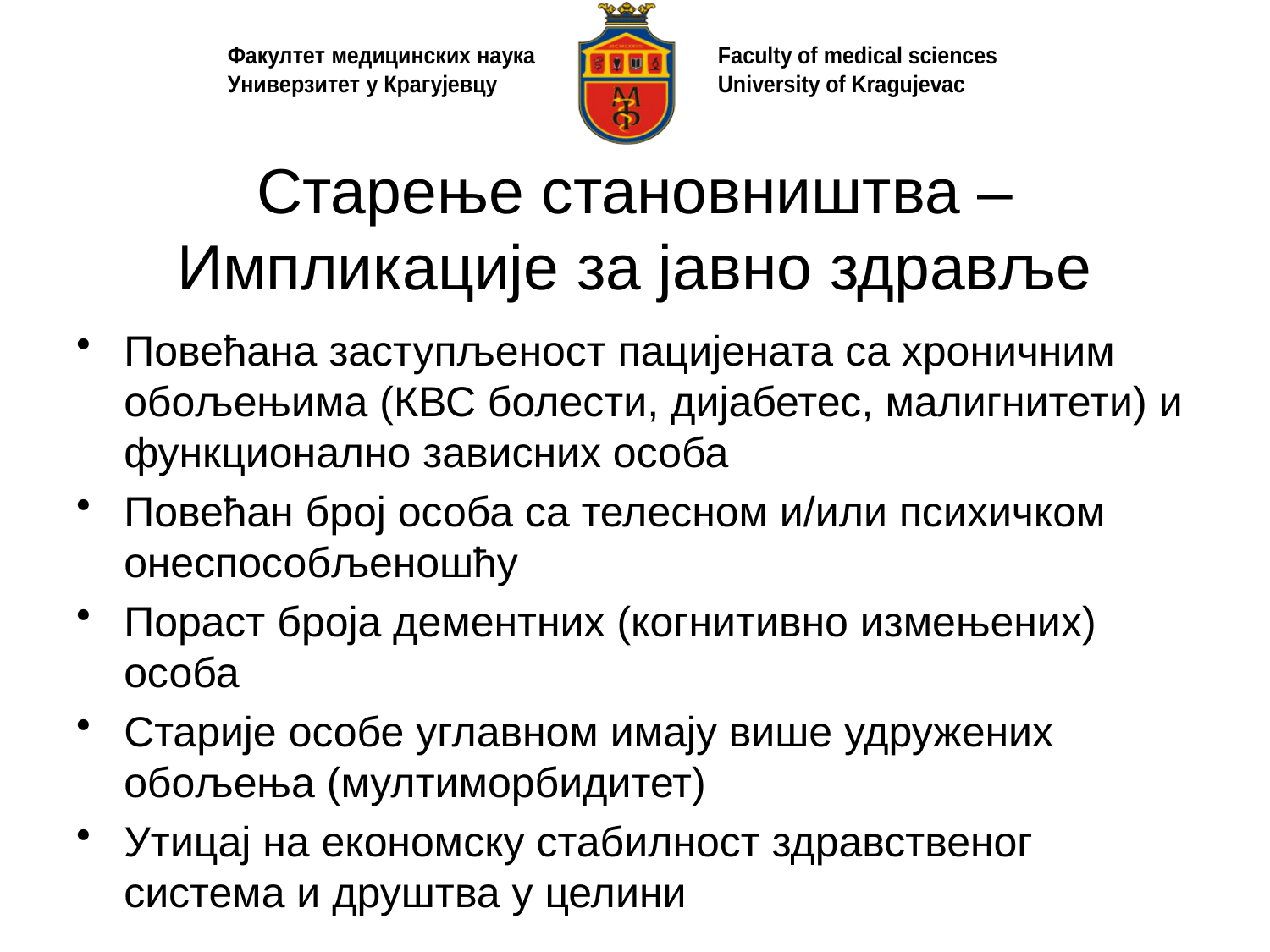

# Старење становништва – Импликације за јавно здравље
Повећана заступљеност пацијената са хроничним обољењима (КВС болести, дијабетес, малигнитети) и функционално зависних особа
Повећан број особа са телесном и/или психичком онеспособљеношћу
Пораст броја дементних (когнитивно измењених) особа
Старије особе углавном имају више удружених обољења (мултиморбидитет)
Утицај на економску стабилност здравственог система и друштва у целини